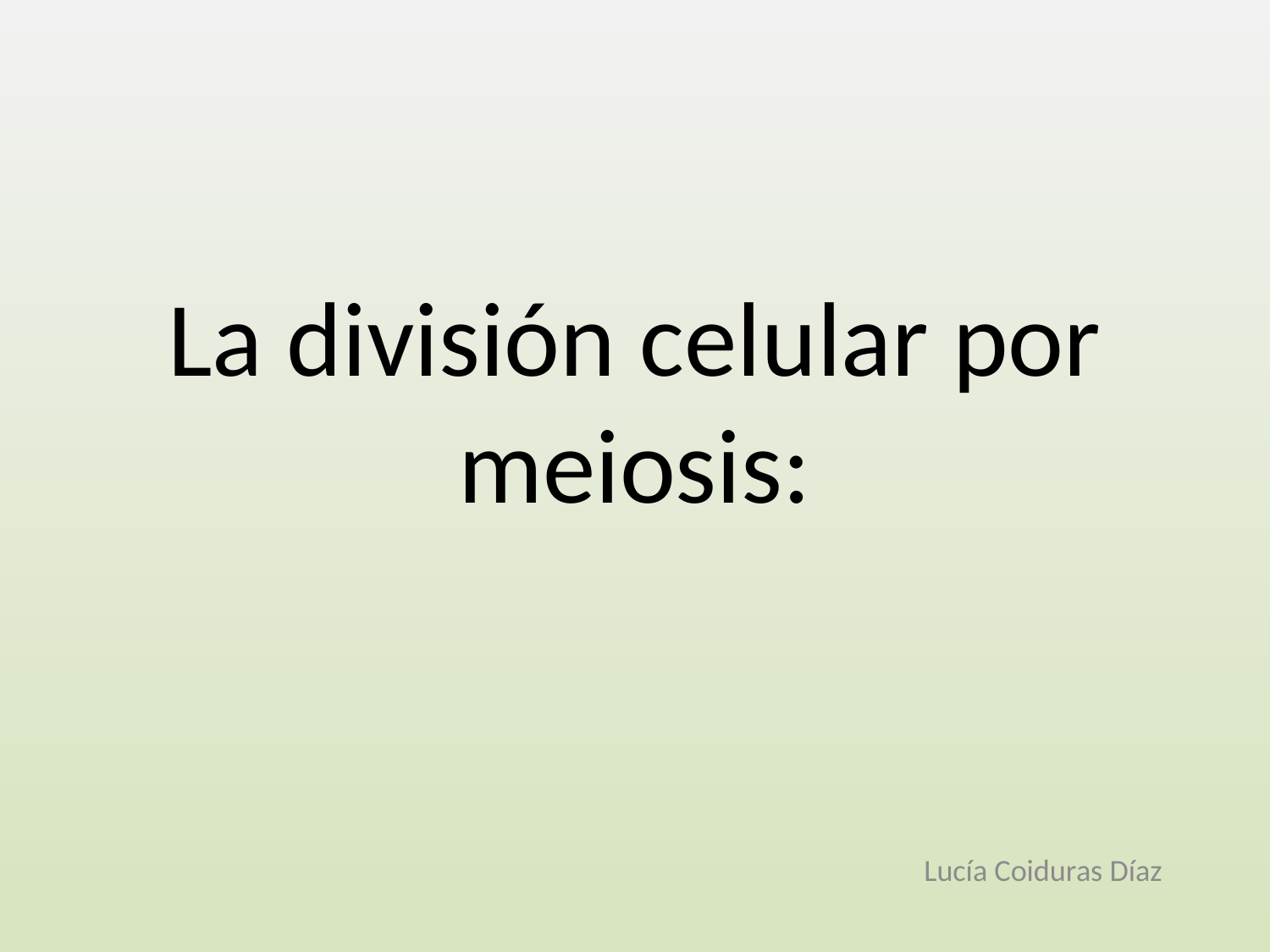

# La división celular por meiosis:

Lucía Coiduras Díaz